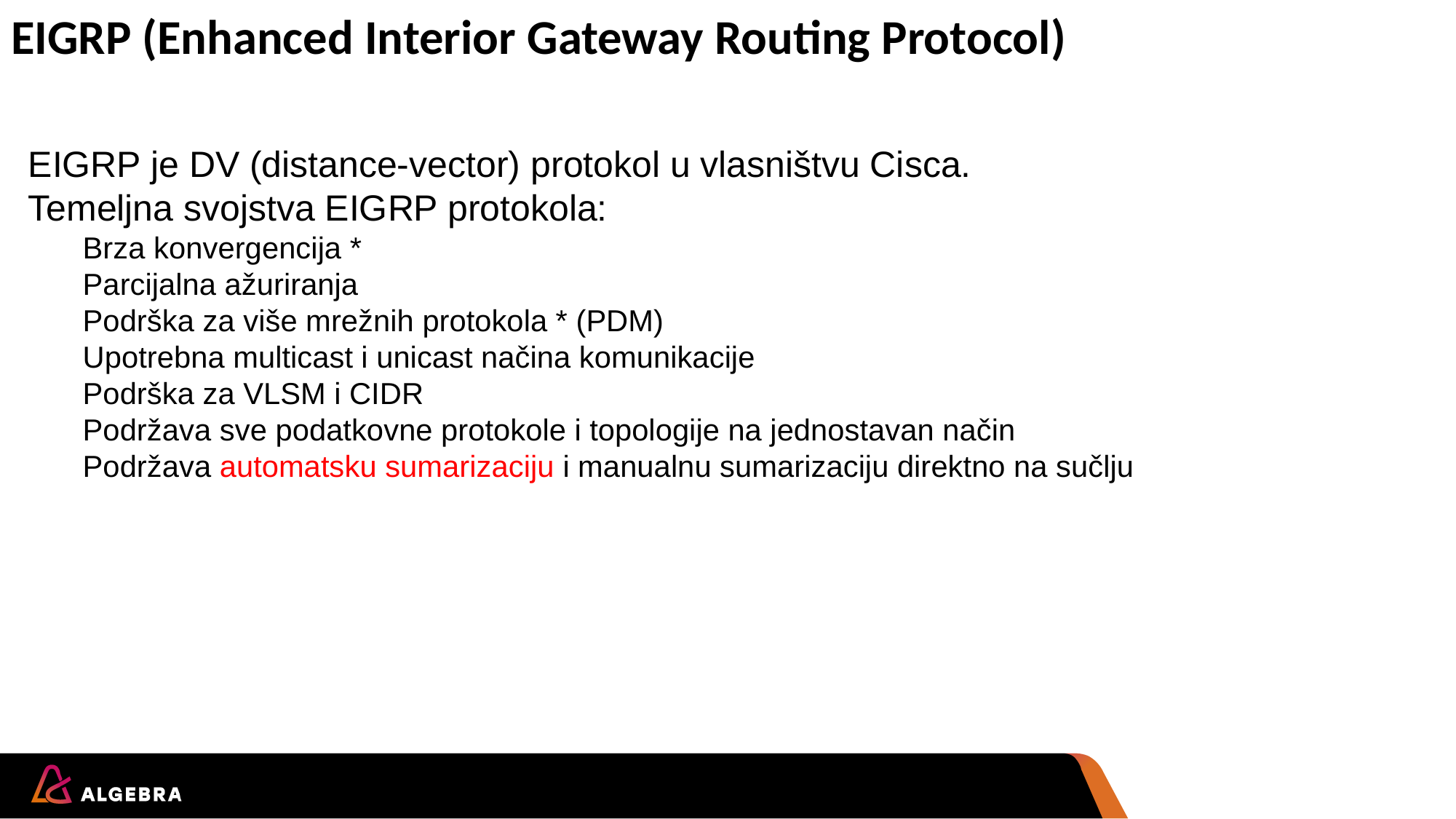

# EIGRP (Enhanced Interior Gateway Routing Protocol)
EIGRP je DV (distance-vector) protokol u vlasništvu Cisca.
Temeljna svojstva EIGRP protokola:
Brza konvergencija *
Parcijalna ažuriranja
Podrška za više mrežnih protokola * (PDM)
Upotrebna multicast i unicast načina komunikacije
Podrška za VLSM i CIDR
Podržava sve podatkovne protokole i topologije na jednostavan način
Podržava automatsku sumarizaciju i manualnu sumarizaciju direktno na sučlju